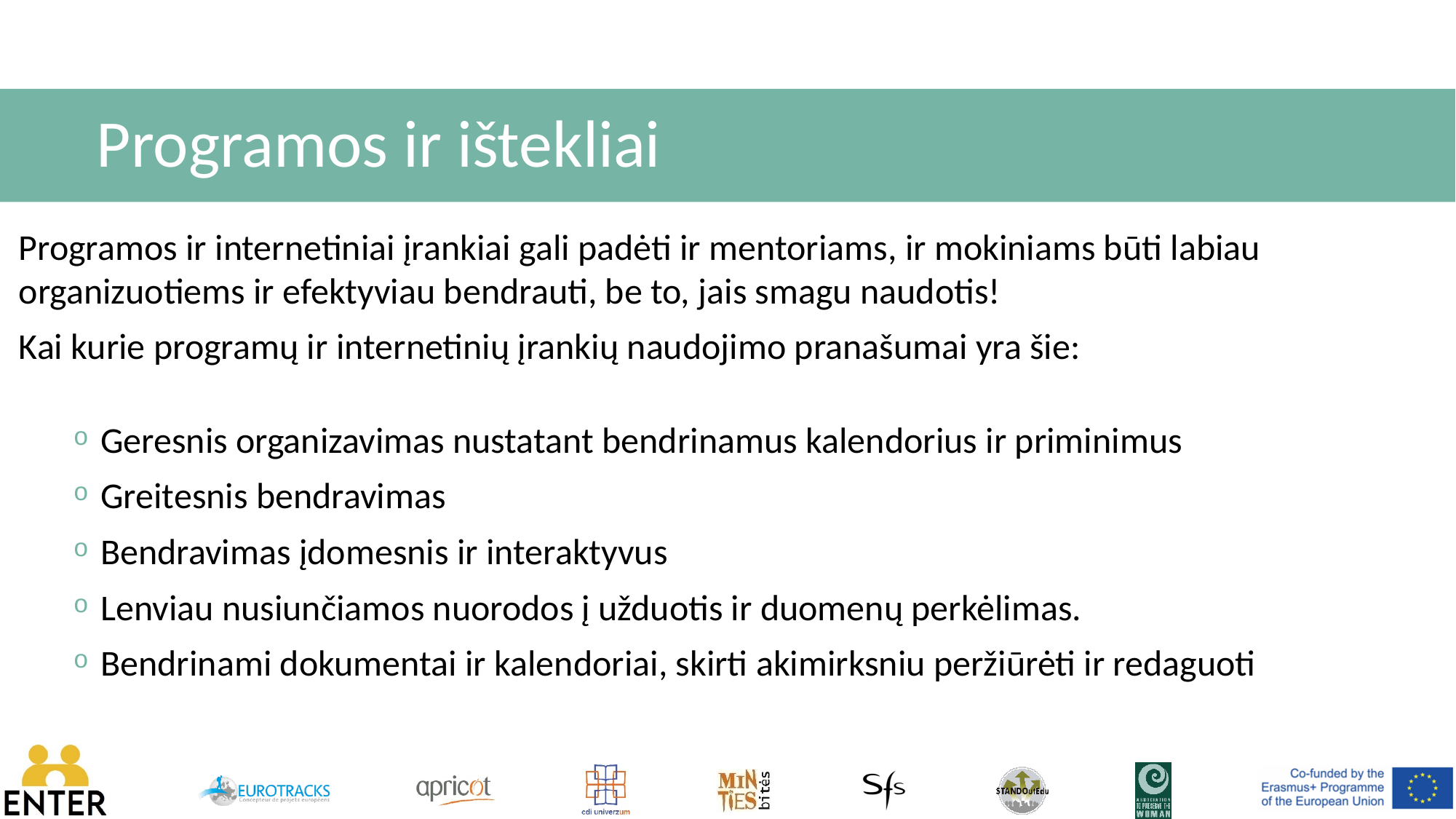

# Programos ir ištekliai
Programos ir internetiniai įrankiai gali padėti ir mentoriams, ir mokiniams būti labiau organizuotiems ir efektyviau bendrauti, be to, jais smagu naudotis!
Kai kurie programų ir internetinių įrankių naudojimo pranašumai yra šie:

Geresnis organizavimas nustatant bendrinamus kalendorius ir priminimus
Greitesnis bendravimas
Bendravimas įdomesnis ir interaktyvus
Lenviau nusiunčiamos nuorodos į užduotis ir duomenų perkėlimas.
Bendrinami dokumentai ir kalendoriai, skirti akimirksniu peržiūrėti ir redaguoti